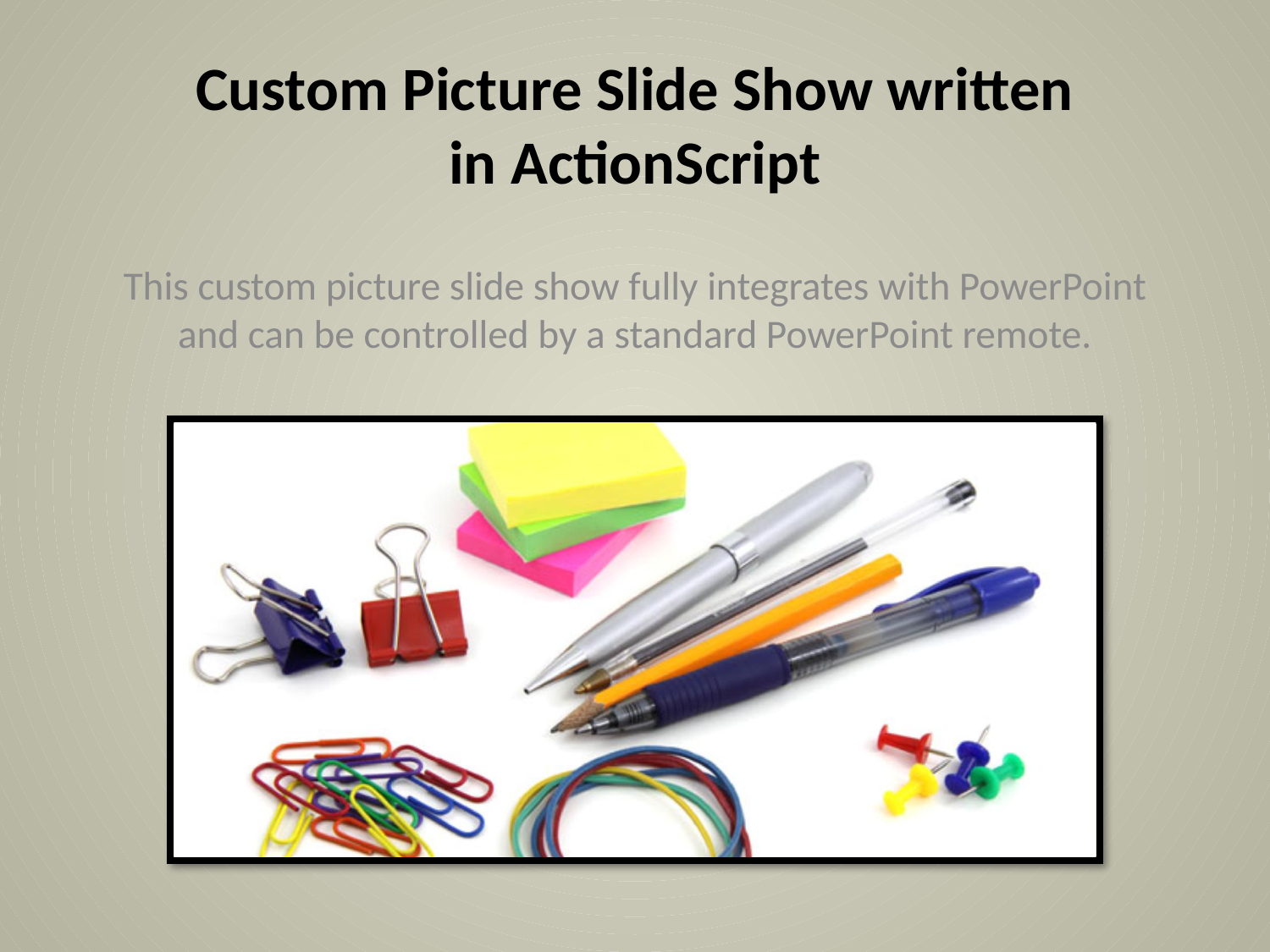

# Custom Picture Slide Show written in ActionScript
This custom picture slide show fully integrates with PowerPoint and can be controlled by a standard PowerPoint remote.